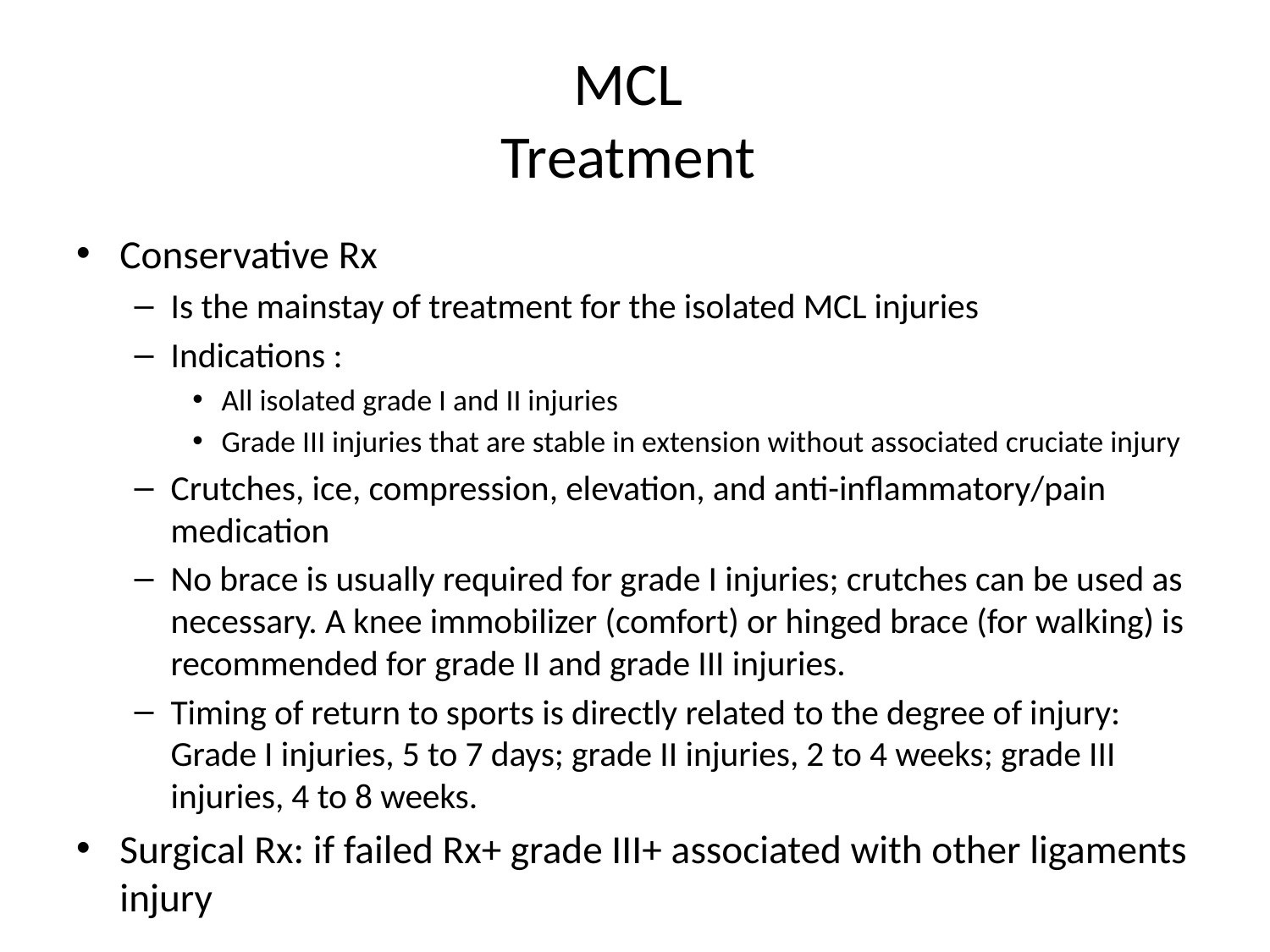

# MCL Treatment
Conservative Rx
Is the mainstay of treatment for the isolated MCL injuries
Indications :
All isolated grade I and II injuries
Grade III injuries that are stable in extension without associated cruciate injury
Crutches, ice, compression, elevation, and anti-inflammatory/pain medication
No brace is usually required for grade I injuries; crutches can be used as necessary. A knee immobilizer (comfort) or hinged brace (for walking) is recommended for grade II and grade III injuries.
Timing of return to sports is directly related to the degree of injury: Grade I injuries, 5 to 7 days; grade II injuries, 2 to 4 weeks; grade III injuries, 4 to 8 weeks.
Surgical Rx: if failed Rx+ grade III+ associated with other ligaments injury